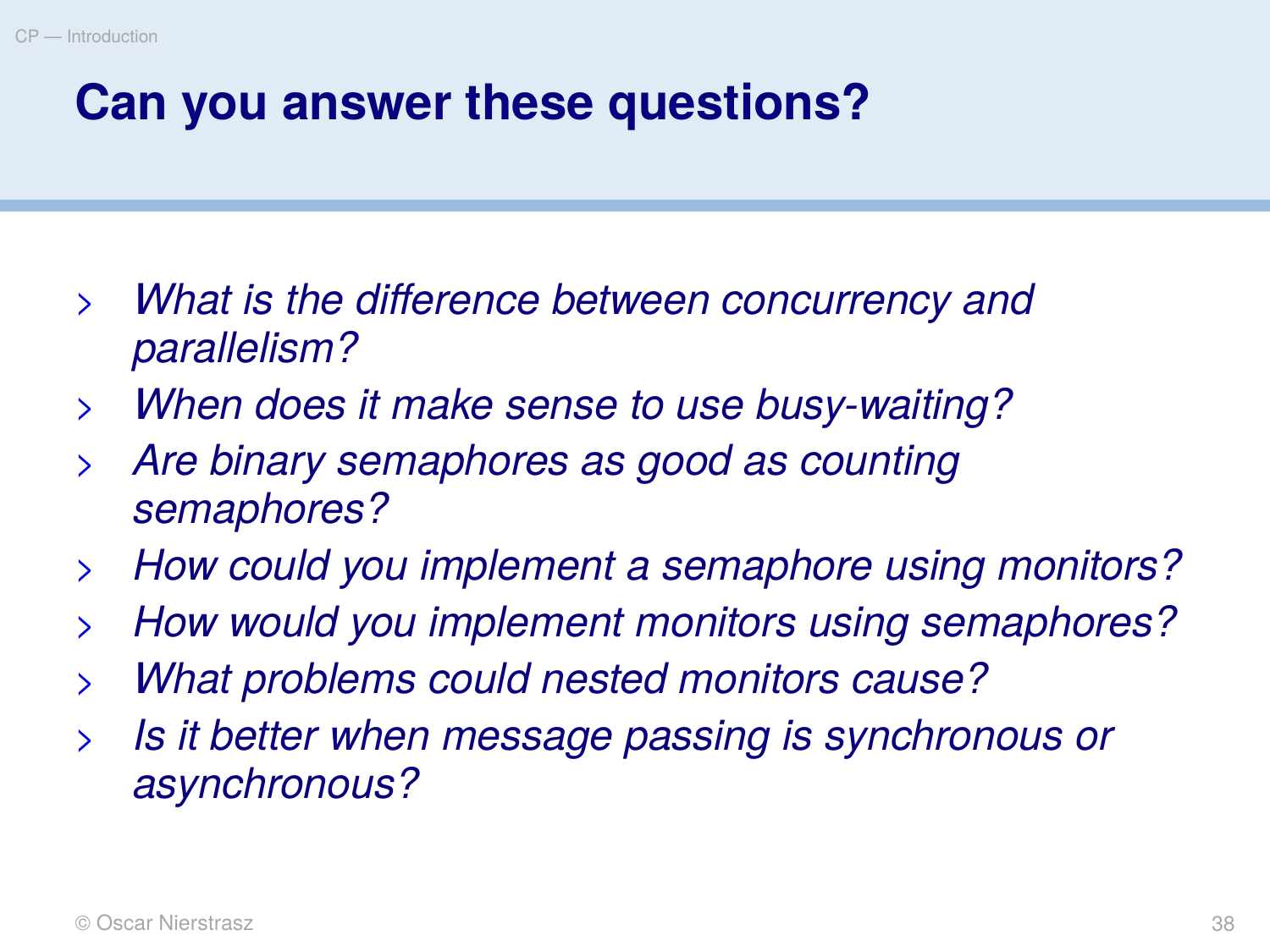

CP — Introduction
# Can you answer these questions?
What is the difference between concurrency and parallelism?
When does it make sense to use busy-waiting?
Are binary semaphores as good as counting semaphores?
How could you implement a semaphore using monitors?
How would you implement monitors using semaphores?
What problems could nested monitors cause?
Is it better when message passing is synchronous or asynchronous?
© Oscar Nierstrasz
38